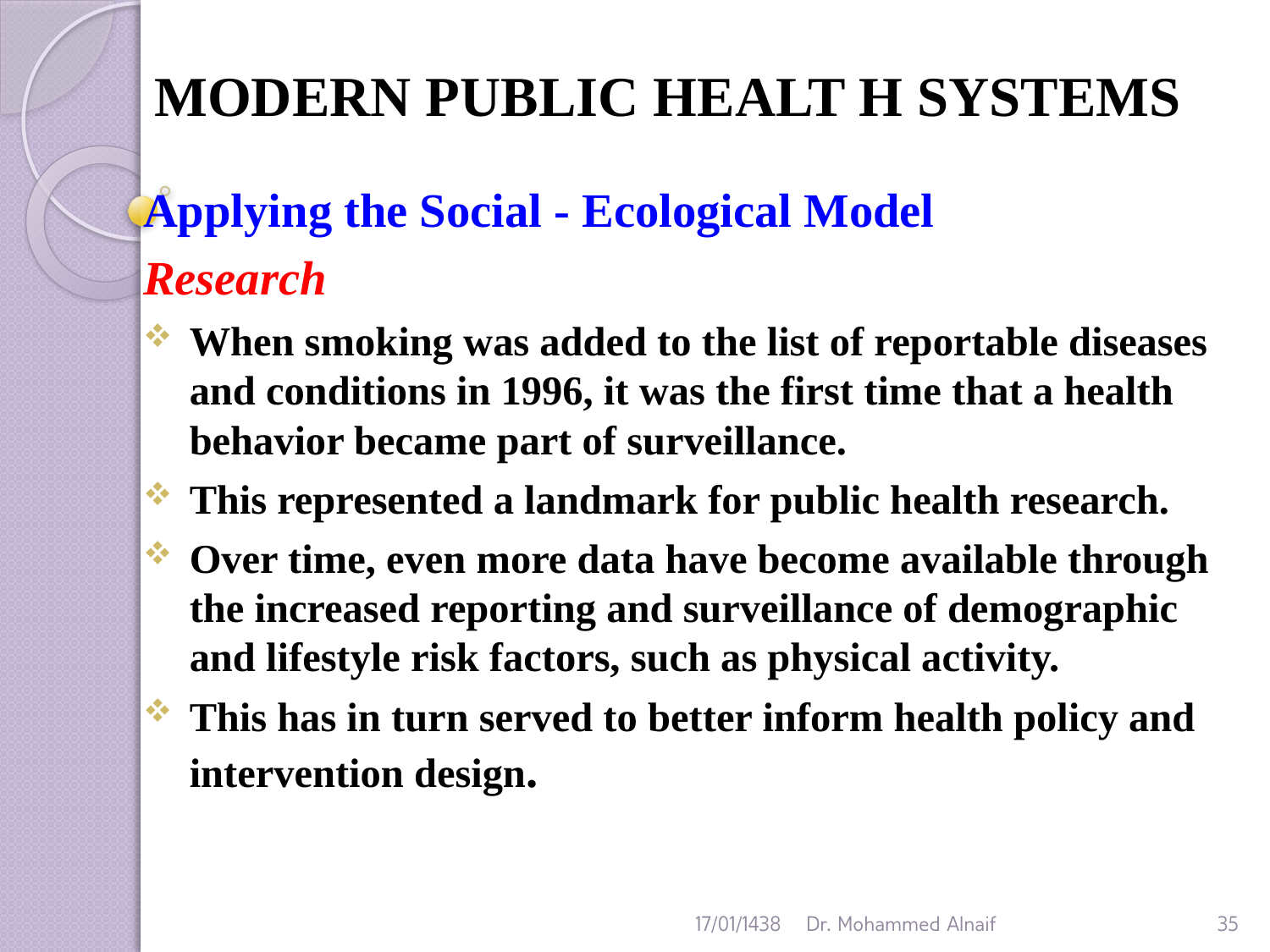

# MODERN PUBLIC HEALT H SYSTEMS
Applying the Social - Ecological Model
Research
When smoking was added to the list of reportable diseases and conditions in 1996, it was the first time that a health behavior became part of surveillance.
This represented a landmark for public health research.
Over time, even more data have become available through the increased reporting and surveillance of demographic and lifestyle risk factors, such as physical activity.
This has in turn served to better inform health policy and intervention design.
17/01/1438
Dr. Mohammed Alnaif
35